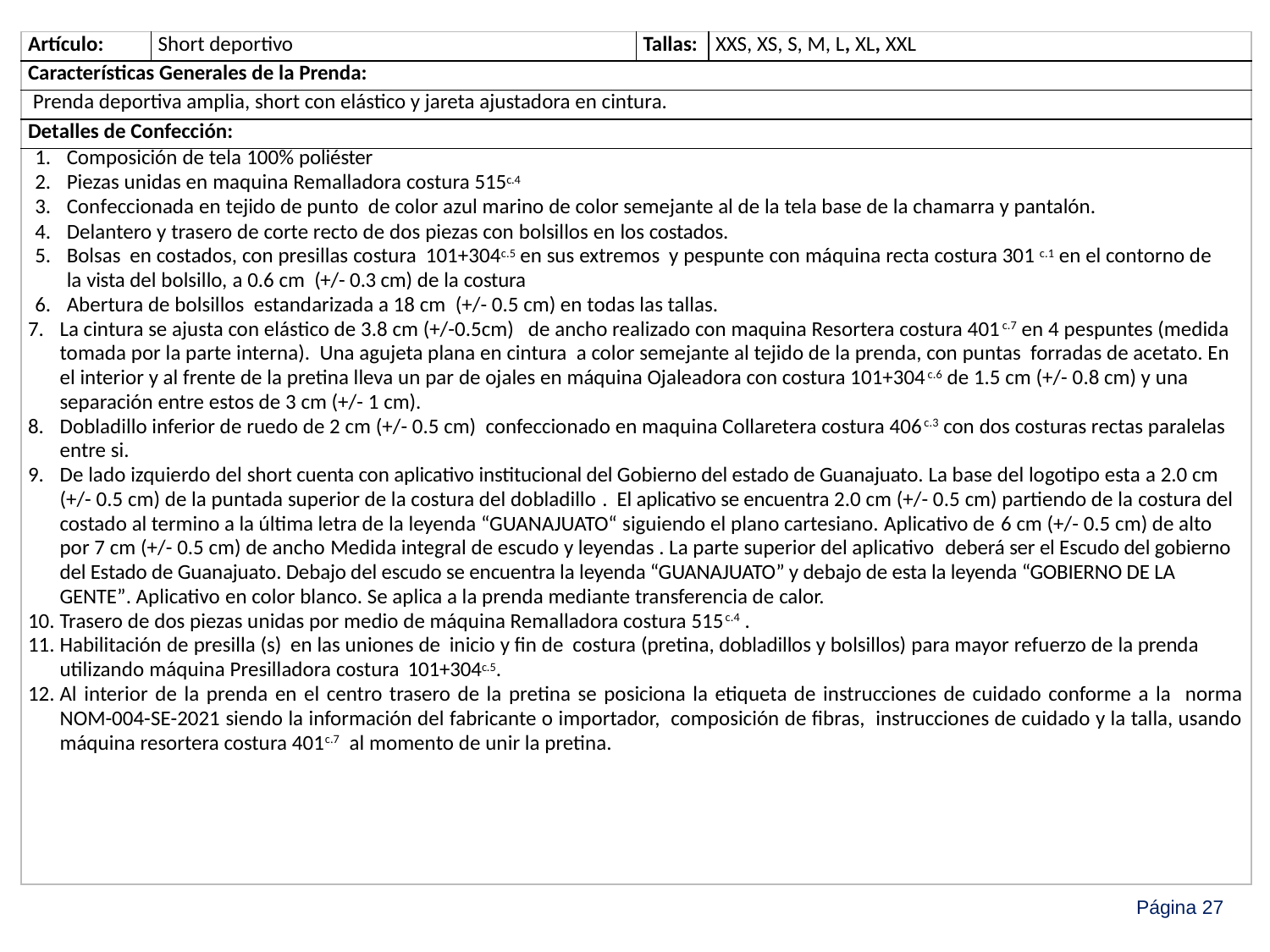

| Artículo: | Short deportivo | Tallas: | XXS, XS, S, M, L, XL, XXL |
| --- | --- | --- | --- |
| Características Generales de la Prenda: |  |  |  |
| Prenda deportiva amplia, short con elástico y jareta ajustadora en cintura. |  |  |  |
| Detalles de Confección: |  |  |  |
| Composición de tela 100% poliéster Piezas unidas en maquina Remalladora costura 515c.4 Confeccionada en tejido de punto de color azul marino de color semejante al de la tela base de la chamarra y pantalón. Delantero y trasero de corte recto de dos piezas con bolsillos en los costados. Bolsas en costados, con presillas costura 101+304c.5 en sus extremos y pespunte con máquina recta costura 301 c.1 en el contorno de la vista del bolsillo, a 0.6 cm (+/- 0.3 cm) de la costura Abertura de bolsillos estandarizada a 18 cm (+/- 0.5 cm) en todas las tallas. La cintura se ajusta con elástico de 3.8 cm (+/-0.5cm) de ancho realizado con maquina Resortera costura 401c.7 en 4 pespuntes (medida tomada por la parte interna). Una agujeta plana en cintura a color semejante al tejido de la prenda, con puntas forradas de acetato. En el interior y al frente de la pretina lleva un par de ojales en máquina Ojaleadora con costura 101+304c.6 de 1.5 cm (+/- 0.8 cm) y una separación entre estos de 3 cm (+/- 1 cm). Dobladillo inferior de ruedo de 2 cm (+/- 0.5 cm) confeccionado en maquina Collaretera costura 406c.3 con dos costuras rectas paralelas entre si. De lado izquierdo del short cuenta con aplicativo institucional del Gobierno del estado de Guanajuato. La base del logotipo esta a 2.0 cm (+/- 0.5 cm) de la puntada superior de la costura del dobladillo . El aplicativo se encuentra 2.0 cm (+/- 0.5 cm) partiendo de la costura del costado al termino a la última letra de la leyenda “GUANAJUATO“ siguiendo el plano cartesiano. Aplicativo de 6 cm (+/- 0.5 cm) de alto por 7 cm (+/- 0.5 cm) de ancho Medida integral de escudo y leyendas . La parte superior del aplicativo deberá ser el Escudo del gobierno del Estado de Guanajuato. Debajo del escudo se encuentra la leyenda “GUANAJUATO” y debajo de esta la leyenda “GOBIERNO DE LA GENTE”. Aplicativo en color blanco. Se aplica a la prenda mediante transferencia de calor. Trasero de dos piezas unidas por medio de máquina Remalladora costura 515c.4 . Habilitación de presilla (s) en las uniones de inicio y fin de costura (pretina, dobladillos y bolsillos) para mayor refuerzo de la prenda utilizando máquina Presilladora costura 101+304c.5. Al interior de la prenda en el centro trasero de la pretina se posiciona la etiqueta de instrucciones de cuidado conforme a la norma NOM-004-SE-2021 siendo la información del fabricante o importador, composición de fibras, instrucciones de cuidado y la talla, usando máquina resortera costura 401c.7 al momento de unir la pretina. |  |  |  |
ANEXO I-A
Página 27